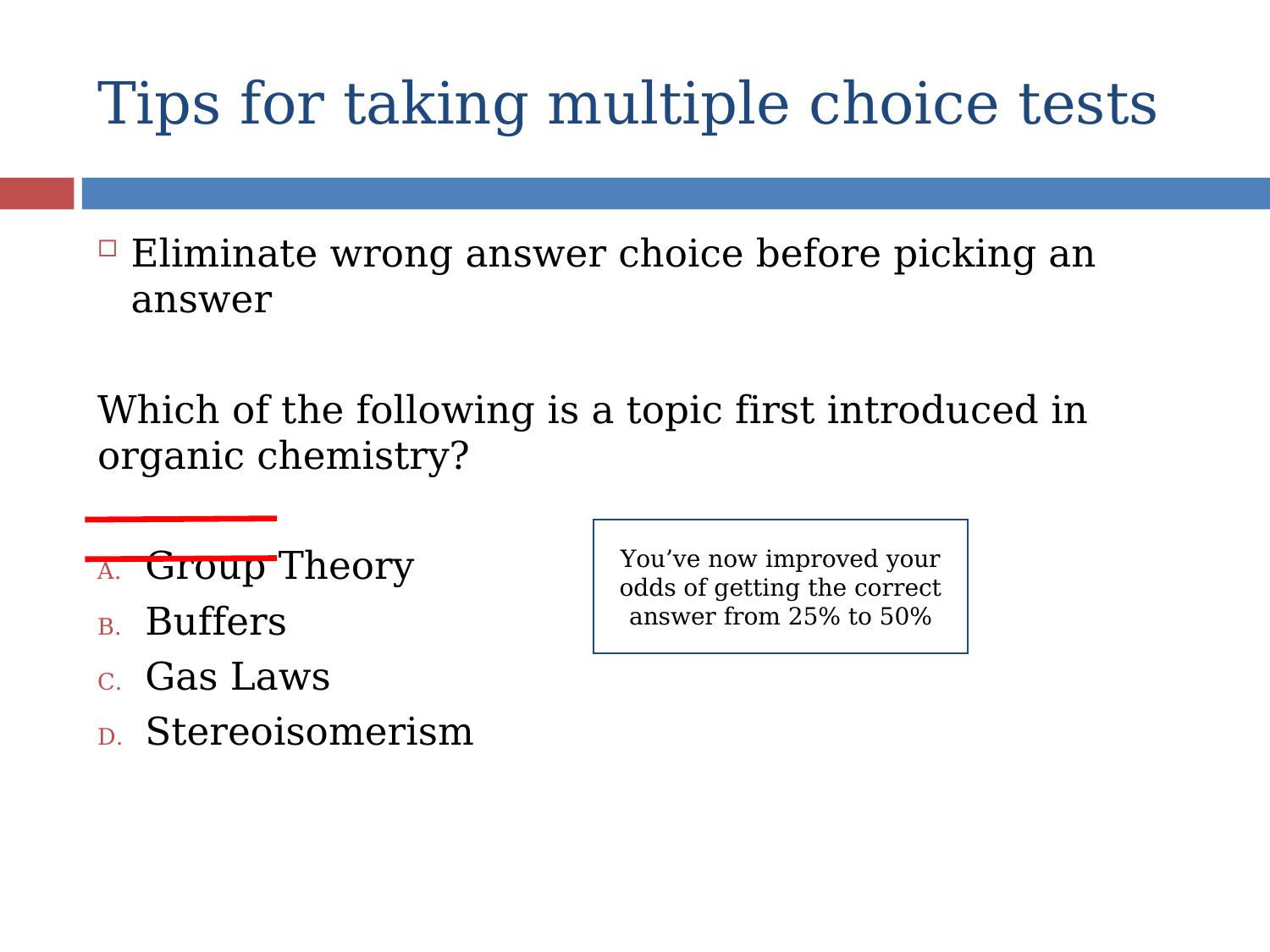

# Tips for taking multiple choice tests
Eliminate wrong answer choice before picking an answer

Which of the following is a topic first introduced in organic chemistry?

Group Theory
Buffers
Gas Laws
Stereoisomerism
You’ve now improved your odds of getting the correct answer from 25% to 50%